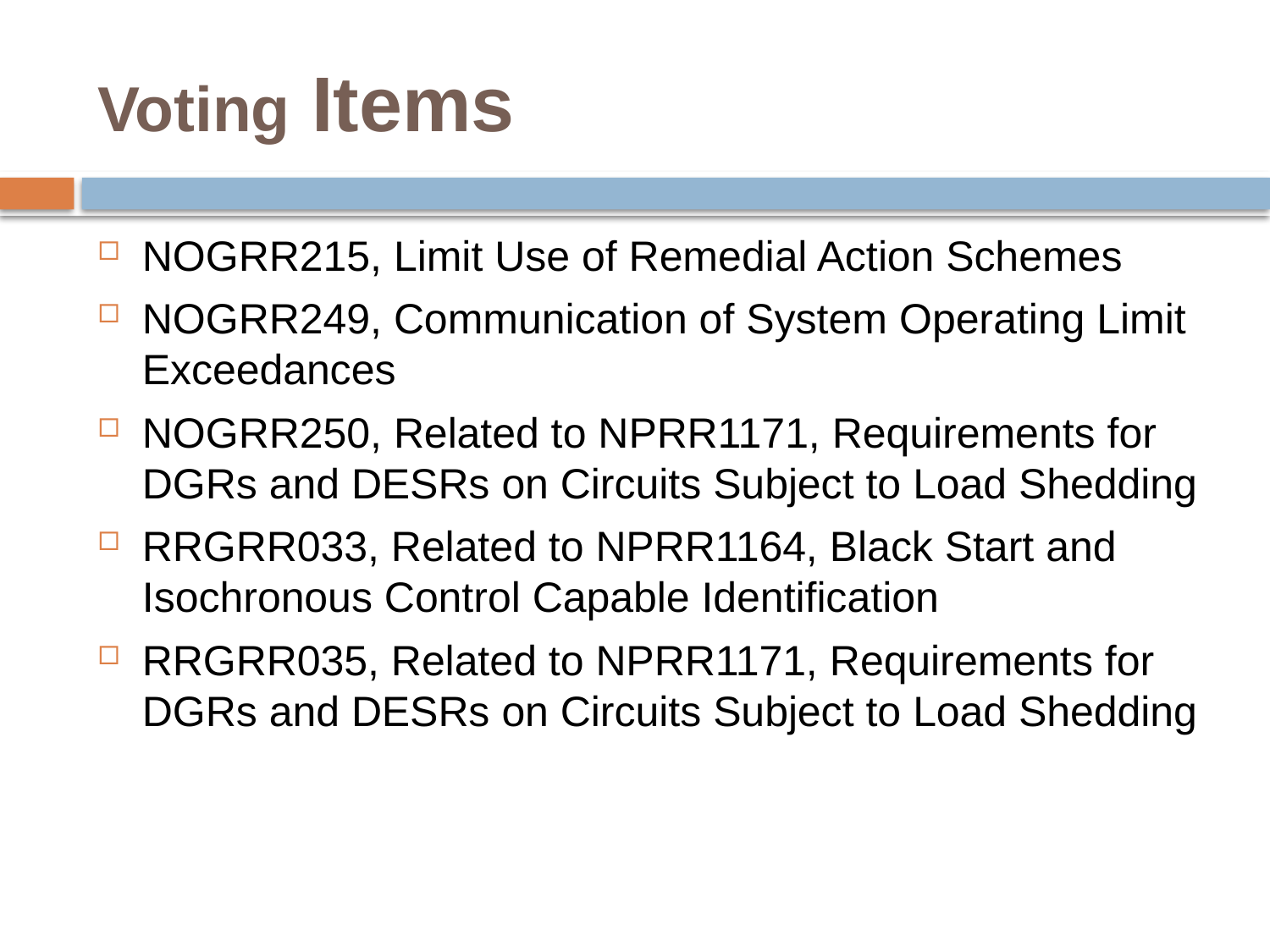

# Voting Items
NOGRR215, Limit Use of Remedial Action Schemes
NOGRR249, Communication of System Operating Limit Exceedances
NOGRR250, Related to NPRR1171, Requirements for DGRs and DESRs on Circuits Subject to Load Shedding
RRGRR033, Related to NPRR1164, Black Start and Isochronous Control Capable Identification
RRGRR035, Related to NPRR1171, Requirements for DGRs and DESRs on Circuits Subject to Load Shedding